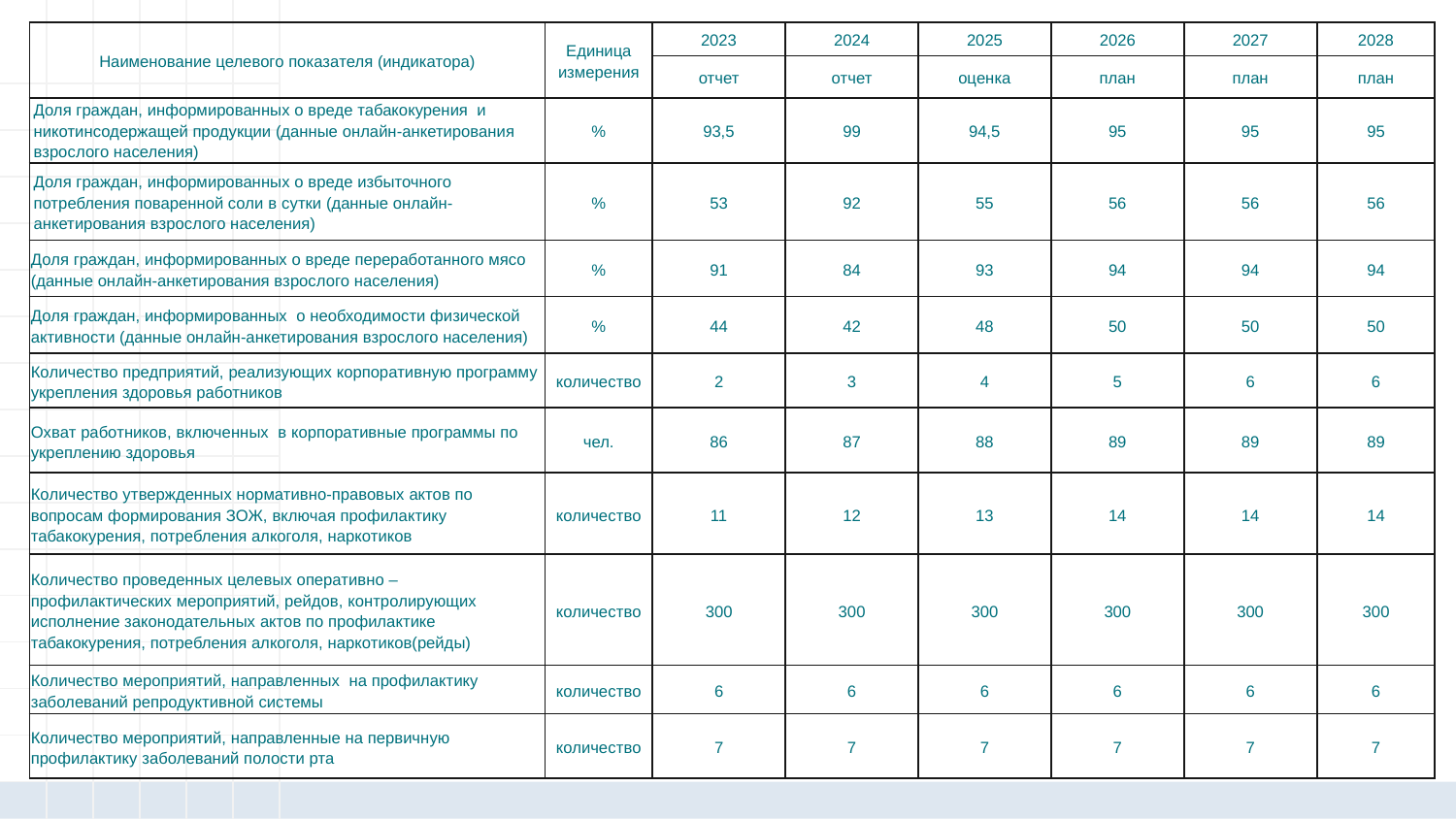

| Наименование целевого показателя (индикатора) | Единица измерения | 2023 | 2024 | 2025 | 2026 | 2027 | 2028 |
| --- | --- | --- | --- | --- | --- | --- | --- |
|  |  | отчет | отчет | оценка | план | план | план |
| Доля граждан, информированных о вреде табакокурения и никотинсодержащей продукции (данные онлайн-анкетирования взрослого населения) | % | 93,5 | 99 | 94,5 | 95 | 95 | 95 |
| Доля граждан, информированных о вреде избыточного потребления поваренной соли в сутки (данные онлайн-анкетирования взрослого населения) | % | 53 | 92 | 55 | 56 | 56 | 56 |
| Доля граждан, информированных о вреде переработанного мясо (данные онлайн-анкетирования взрослого населения) | % | 91 | 84 | 93 | 94 | 94 | 94 |
| Доля граждан, информированных о необходимости физической активности (данные онлайн-анкетирования взрослого населения) | % | 44 | 42 | 48 | 50 | 50 | 50 |
| Количество предприятий, реализующих корпоративную программу укрепления здоровья работников | количество | 2 | 3 | 4 | 5 | 6 | 6 |
| Охват работников, включенных в корпоративные программы по укреплению здоровья | чел. | 86 | 87 | 88 | 89 | 89 | 89 |
| Количество утвержденных нормативно-правовых актов по вопросам формирования ЗОЖ, включая профилактику табакокурения, потребления алкоголя, наркотиков | количество | 11 | 12 | 13 | 14 | 14 | 14 |
| Количество проведенных целевых оперативно – профилактических мероприятий, рейдов, контролирующих исполнение законодательных актов по профилактике табакокурения, потребления алкоголя, наркотиков(рейды) | количество | 300 | 300 | 300 | 300 | 300 | 300 |
| Количество мероприятий, направленных на профилактику заболеваний репродуктивной системы | количество | 6 | 6 | 6 | 6 | 6 | 6 |
| Количество мероприятий, направленные на первичную профилактику заболеваний полости рта | количество | 7 | 7 | 7 | 7 | 7 | 7 |